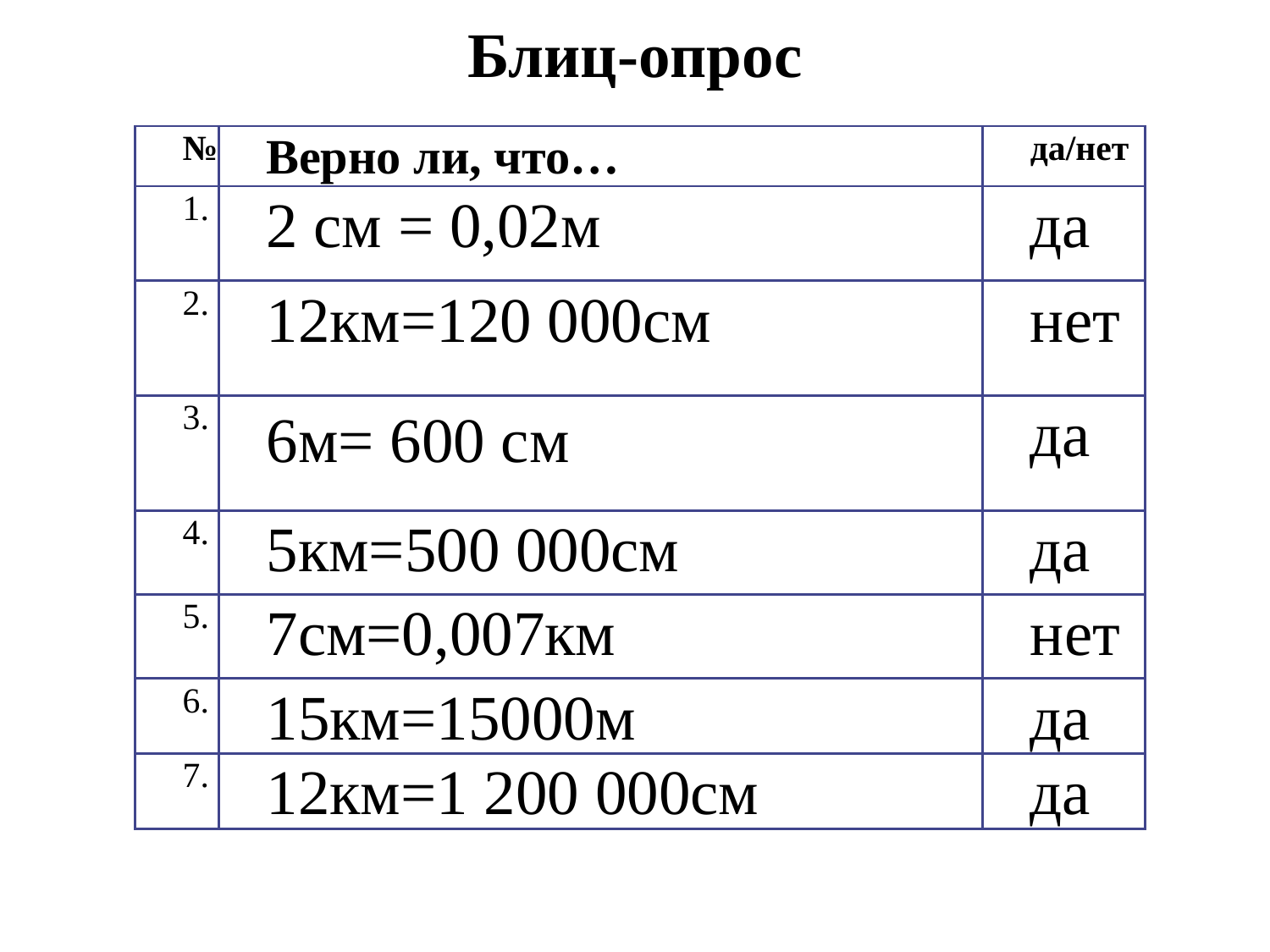

# Блиц-опрос
| № | Верно ли, что… | да/нет |
| --- | --- | --- |
| 1. | 2 см = 0,02м | да |
| 2. | 12км=120 000см | нет |
| 3. | 6м= 600 см | да |
| 4. | 5км=500 000см | да |
| 5. | 7см=0,007км | нет |
| 6. | 15км=15000м | да |
| 7. | 12км=1 200 000см | да |